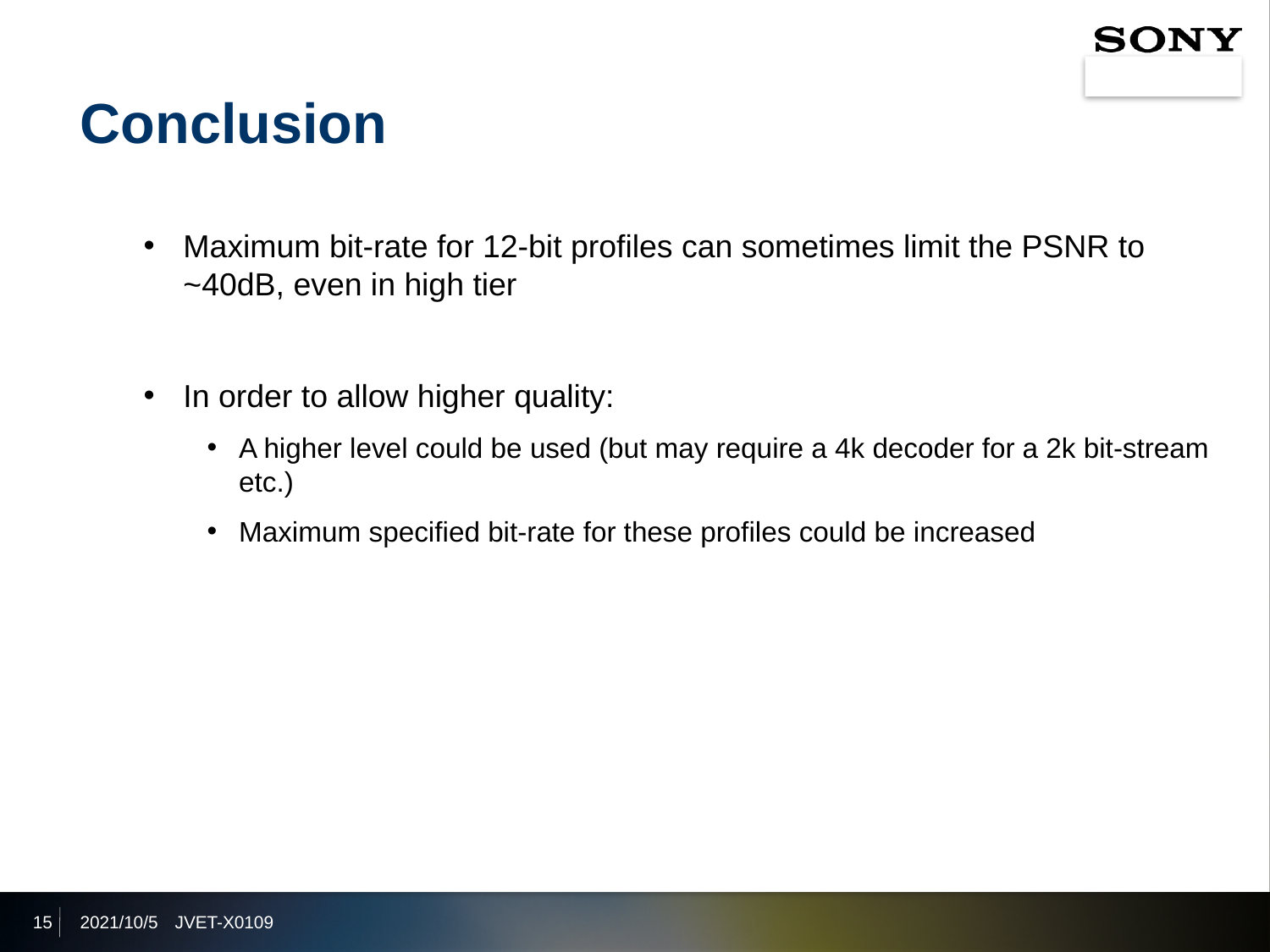

# Conclusion
Maximum bit-rate for 12-bit profiles can sometimes limit the PSNR to ~40dB, even in high tier

In order to allow higher quality:
A higher level could be used (but may require a 4k decoder for a 2k bit-stream etc.)
Maximum specified bit-rate for these profiles could be increased

15
2021/10/5
JVET-X0109